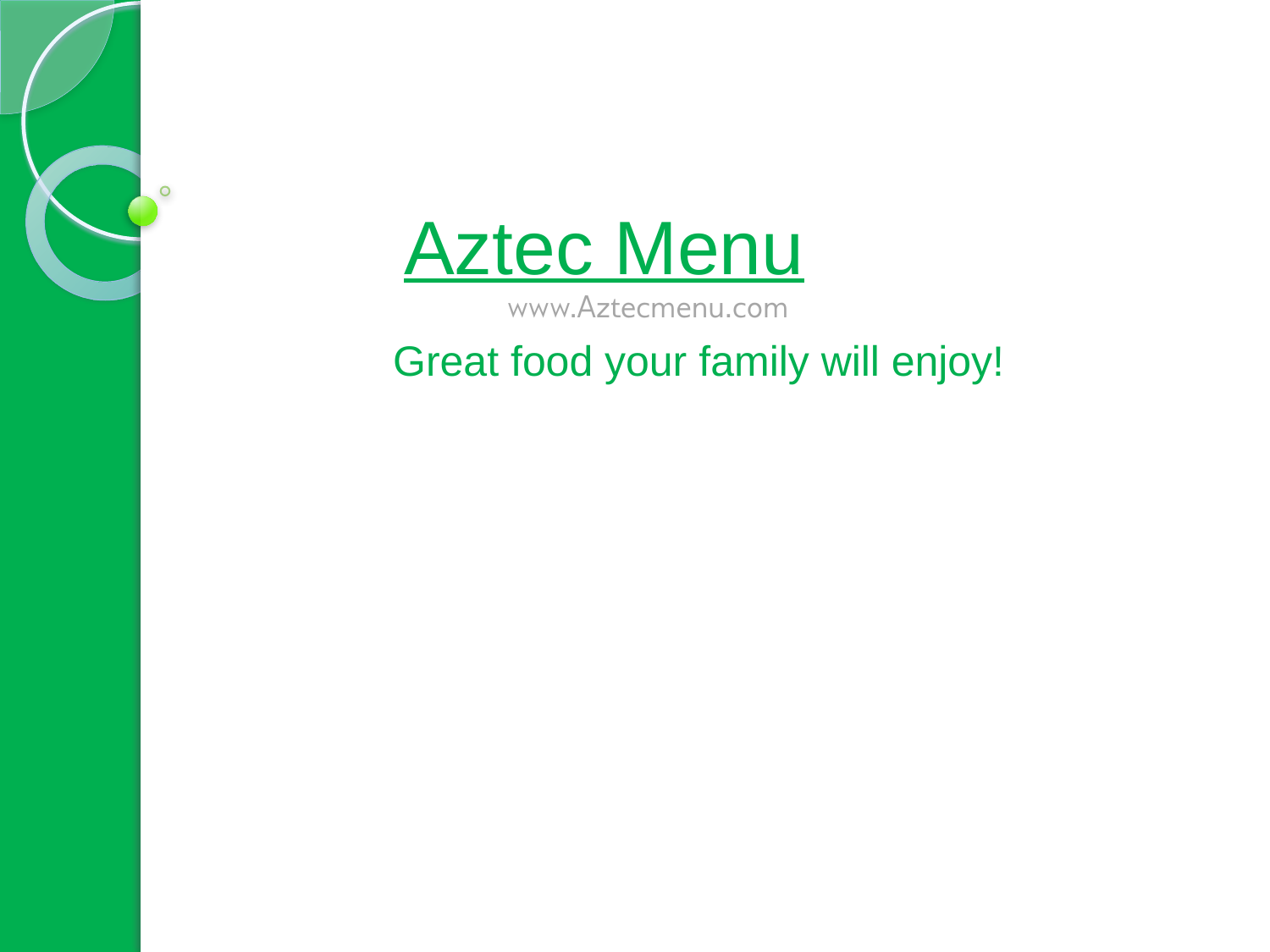

# Aztec Menu
                www.Aztecmenu.com
    Great food your family will enjoy!